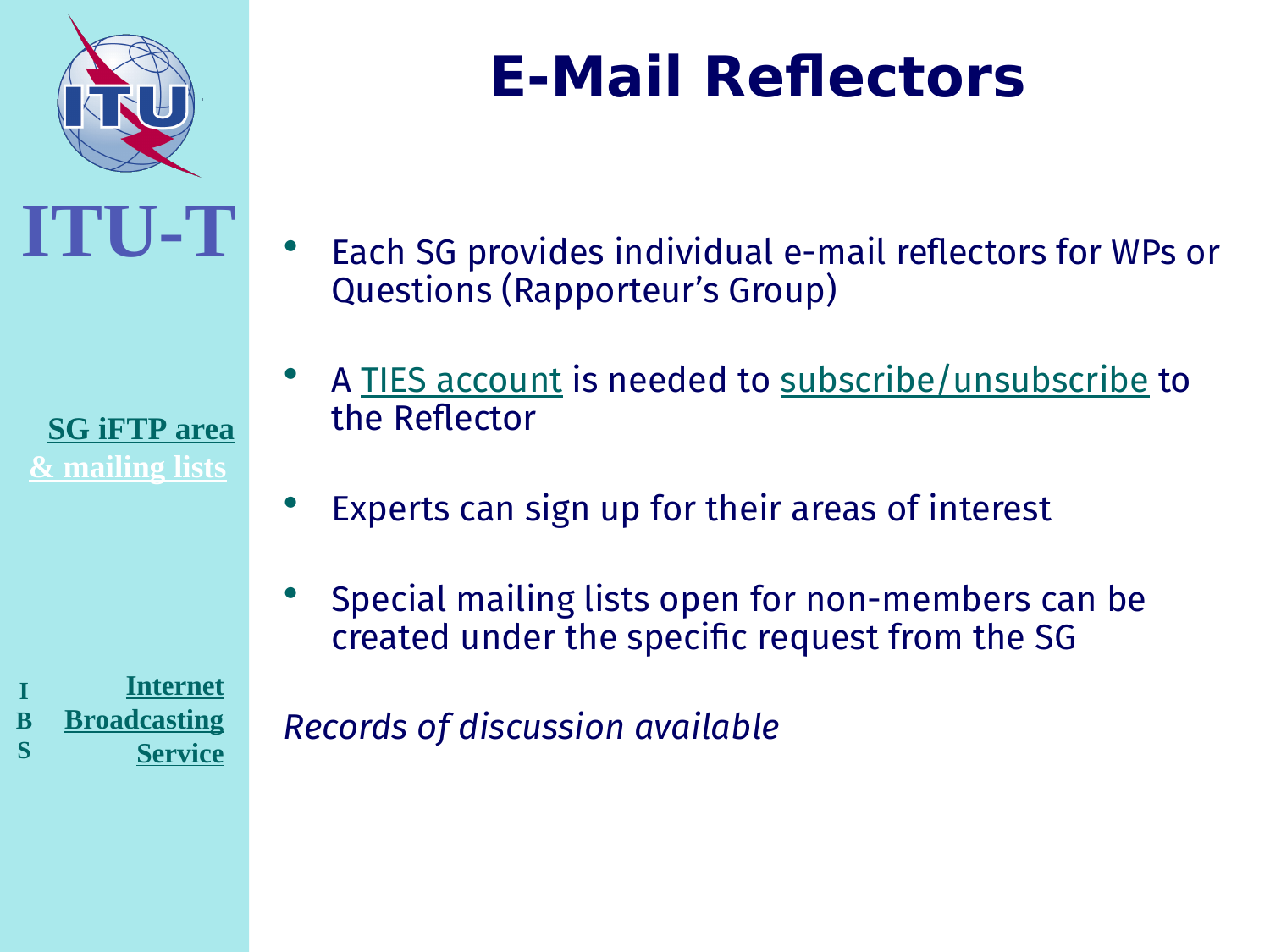

E-Mail Reflectors
Each SG provides individual e-mail reflectors for WPs or Questions (Rapporteur’s Group)

A TIES account is needed to subscribe/unsubscribe to the Reflector

Experts can sign up for their areas of interest

Special mailing lists open for non-members can be created under the specific request from the SG

Records of discussion available

SG iFTP area
& mailing lists
Internet
Broadcasting
Service
I
B
S